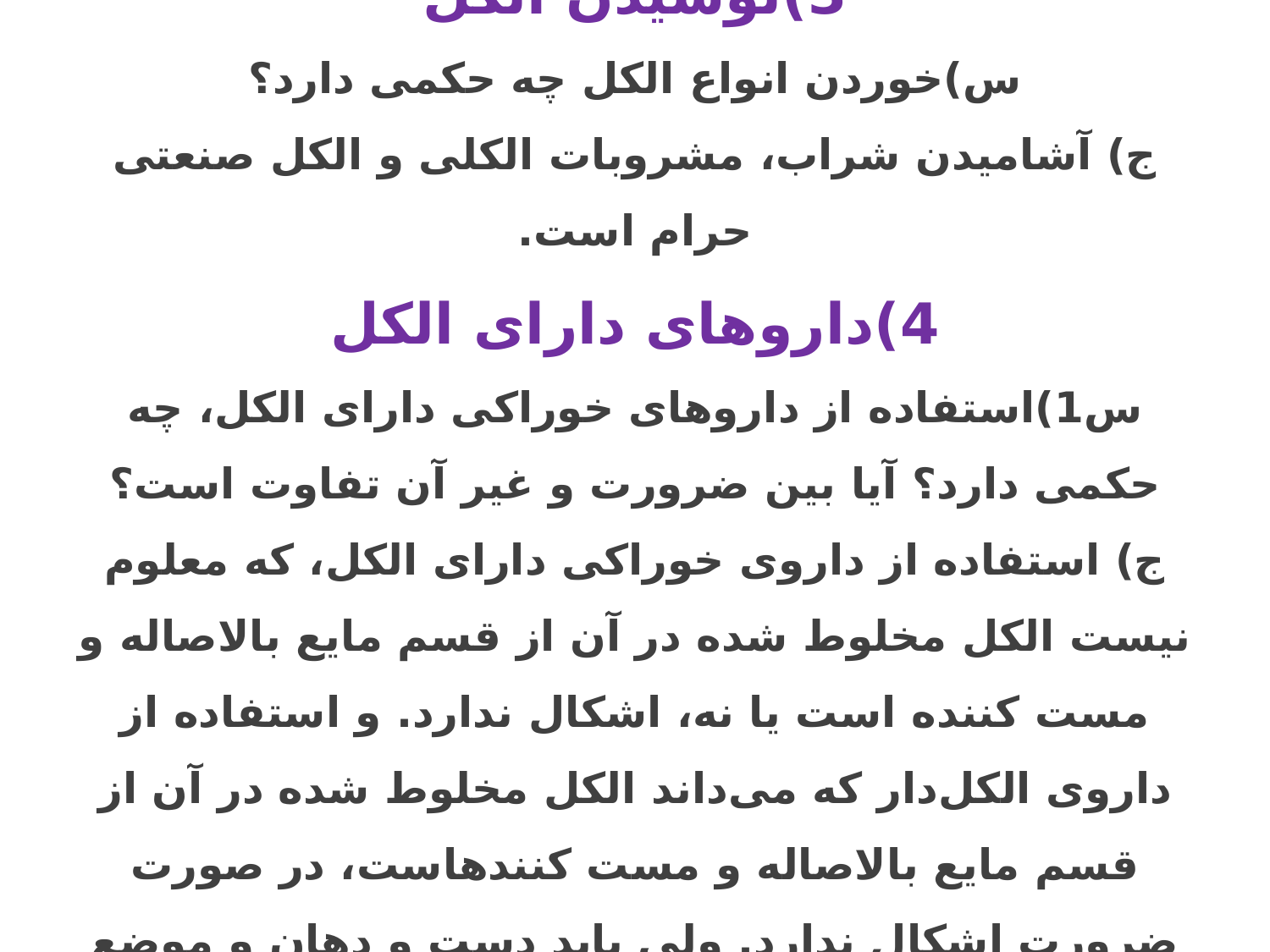

3)نوشیدن الکل
س)خوردن انواع الکل چه حکمی دارد؟
ج) آشامیدن شراب، مشروبات الکلی و الکل صنعتی حرام است.
4)داروهای دارای الکل
س1)استفاده از داروهای خوراکی دارای الکل، چه حکمی دارد؟ آیا بین ضرورت و غیر آن تفاوت است؟
ج) استفاده از داروی خوراکی دارای الکل، که معلوم نیست الکل مخلوط شده در آن از قسم مایع بالاصاله و مست کننده است یا نه، اشکال ندارد. و استفاده از داروی الکل‌دار که می‌داند الکل مخلوط شده در آن از قسم مایع بالاصاله و مست کنندهاست، در صورت ضرورت اشکال ندارد. ولی باید دست و دهان و موضع اصابت دارو را تطهیر کند.